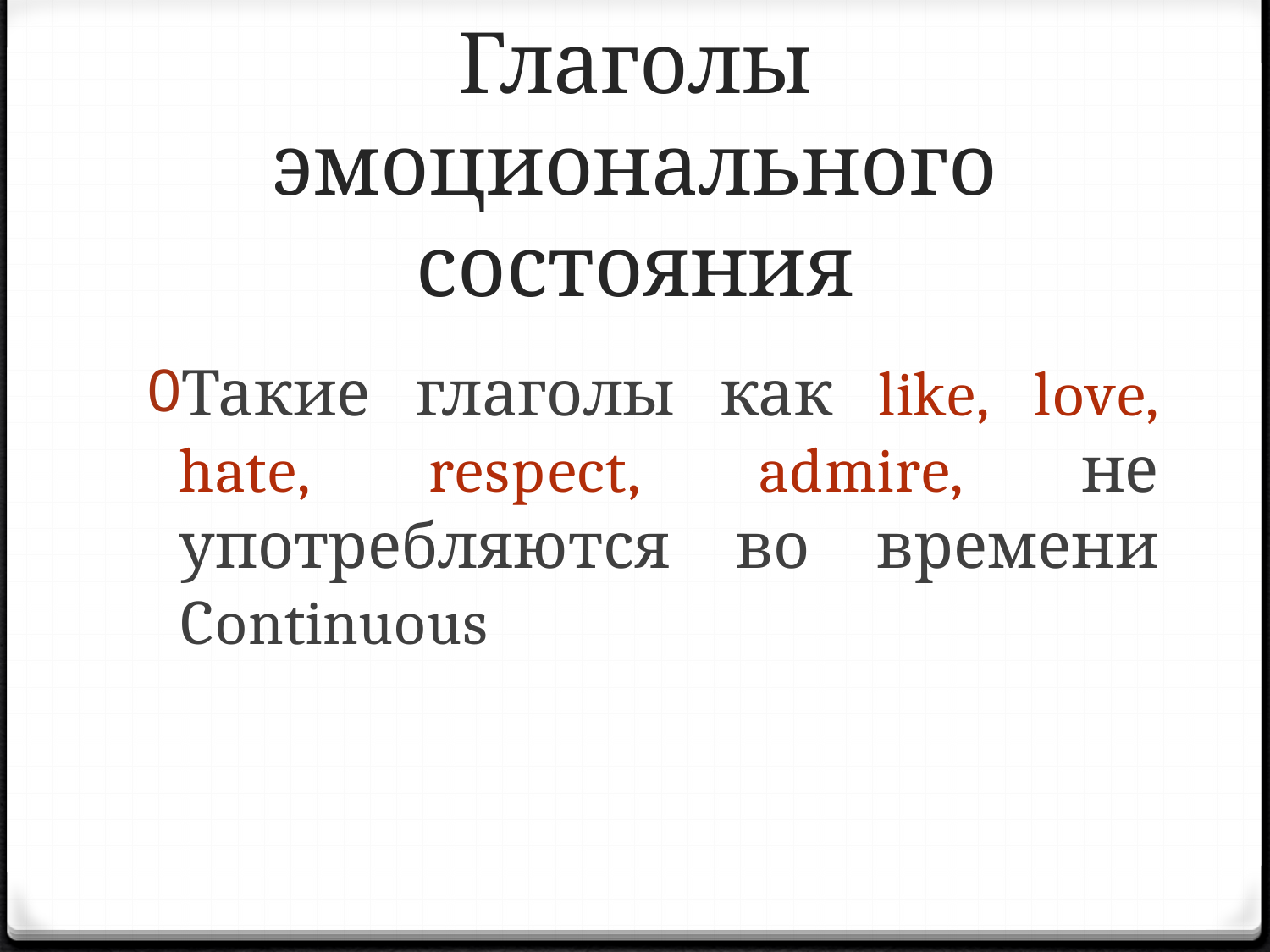

# Глаголы эмоционального состояния
Такие глаголы как like, love, hate, respect, admire, не употребляются во времени Continuous